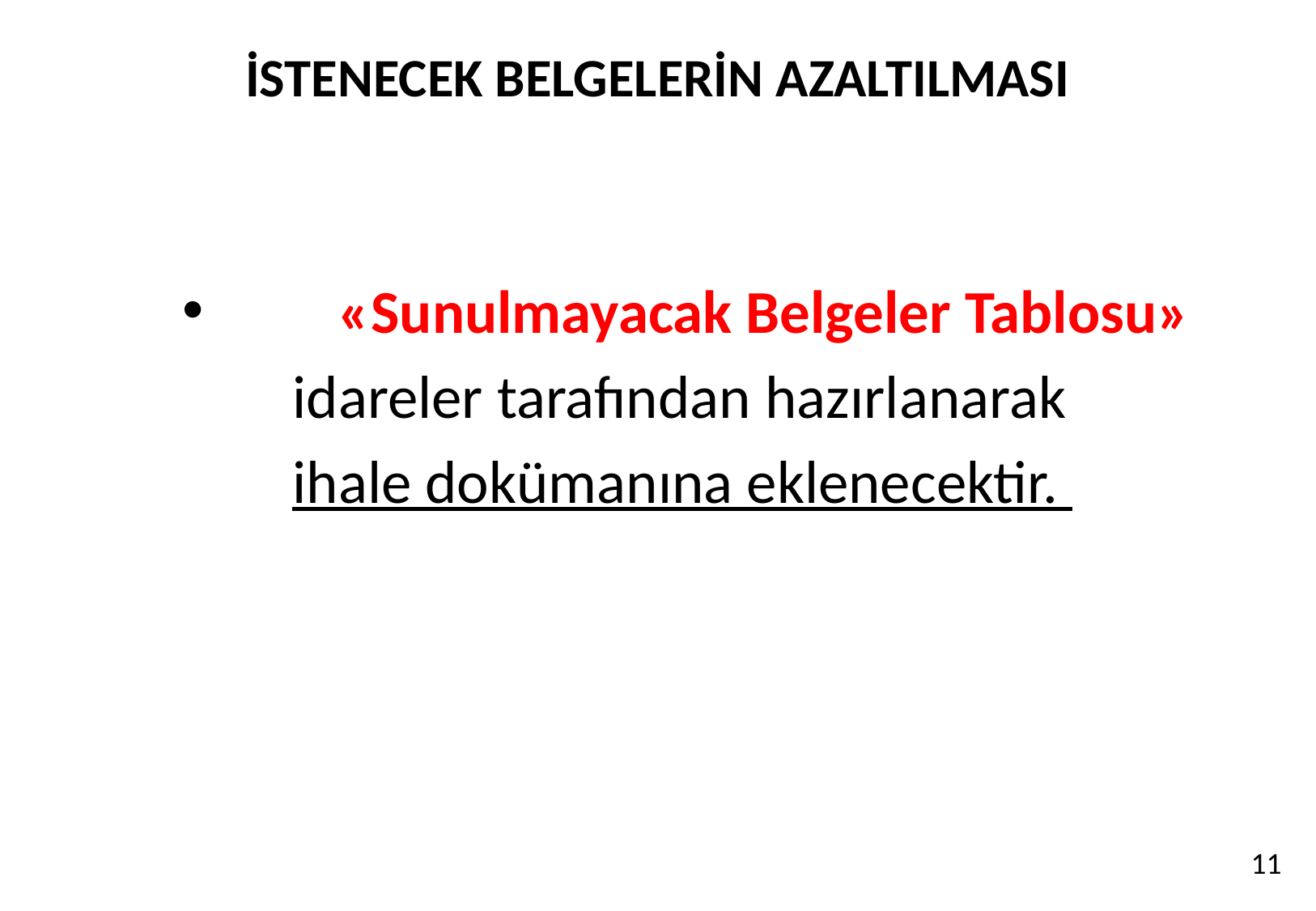

# İSTENECEK BELGELERİN AZALTILMASI
        «Sunulmayacak Belgeler Tablosu»
        idareler tarafından hazırlanarak
        ihale dokümanına eklenecektir.

11